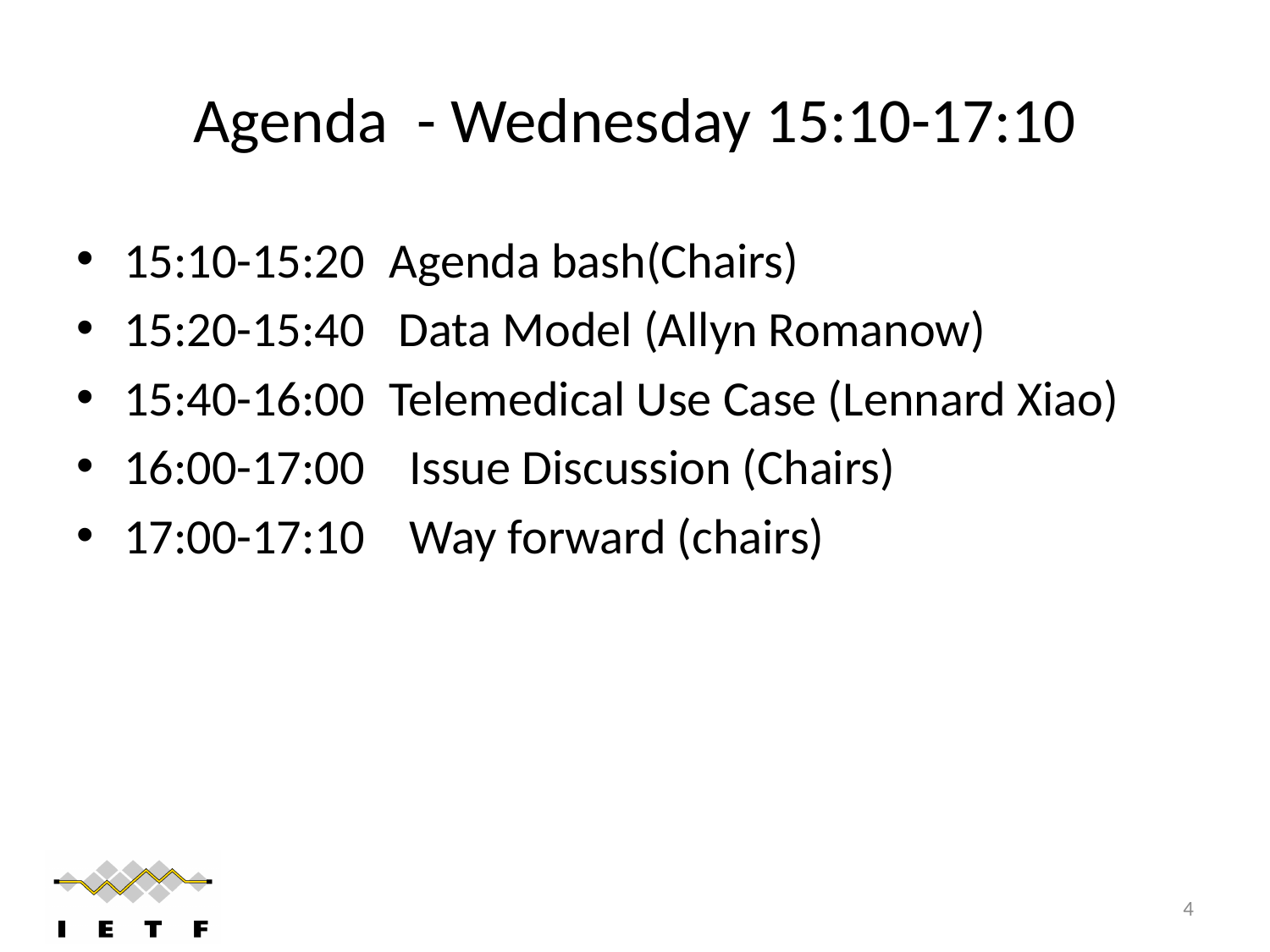

# Agenda  - Wednesday 15:10-17:10
15:10-15:20	 Agenda bash(Chairs)
15:20-15:40   Data Model (Allyn Romanow)
15:40-16:00	 Telemedical Use Case (Lennard Xiao)
16:00-17:00    Issue Discussion (Chairs)
17:00-17:10    Way forward (chairs)
4